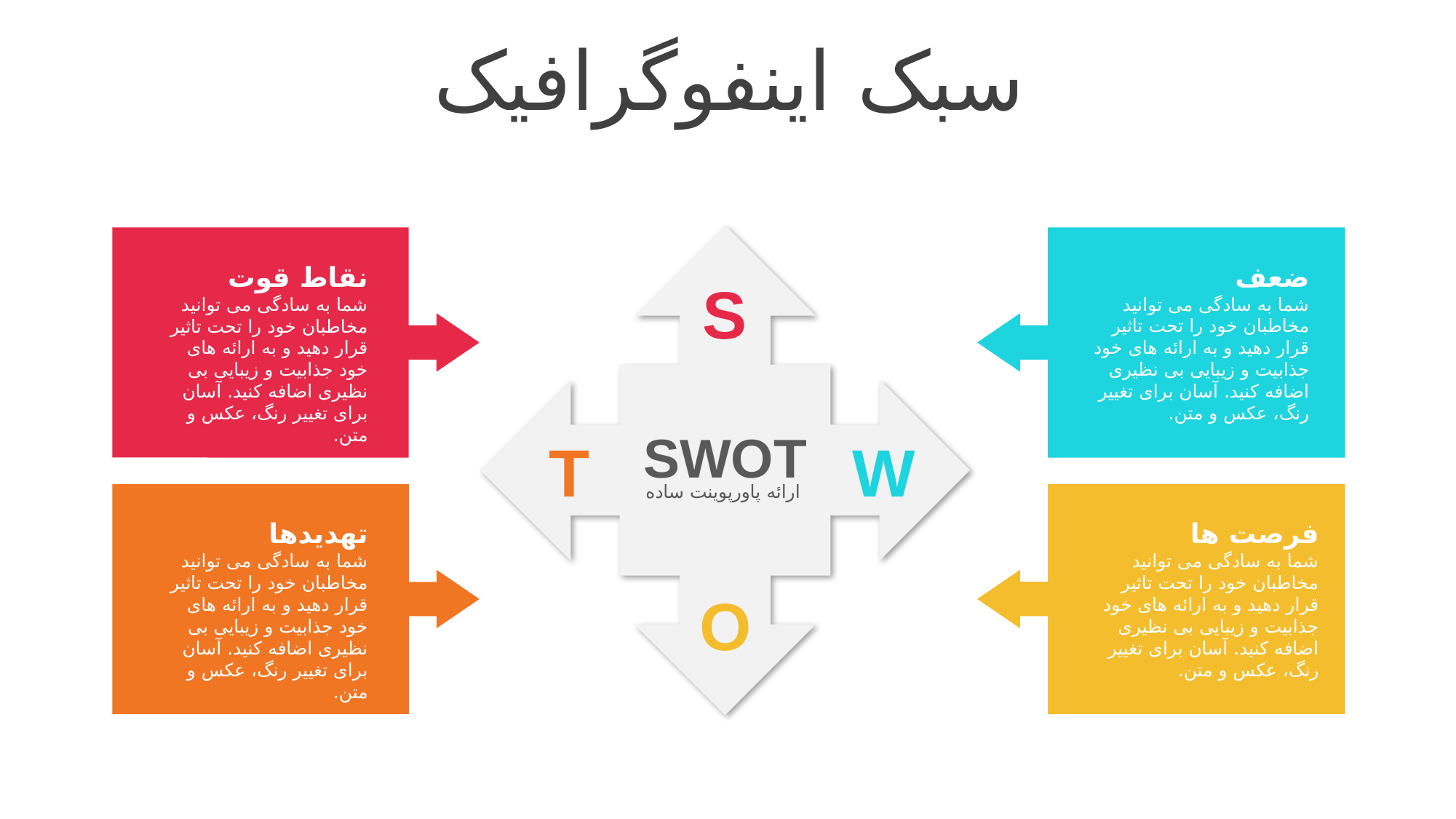

سبک اینفوگرافیک

نقاط قوت
شما به سادگی می توانید مخاطبان خود را تحت تاثیر قرار دهید و به ارائه های خود جذابیت و زیبایی بی نظیری اضافه کنید. آسان برای تغییر رنگ، عکس و متن.
ضعف
شما به سادگی می توانید مخاطبان خود را تحت تاثیر قرار دهید و به ارائه های خود جذابیت و زیبایی بی نظیری اضافه کنید. آسان برای تغییر رنگ، عکس و متن.
S
SWOT
W
T
ارائه پاورپوینت ساده

تهدیدها
شما به سادگی می توانید مخاطبان خود را تحت تاثیر قرار دهید و به ارائه های خود جذابیت و زیبایی بی نظیری اضافه کنید. آسان برای تغییر رنگ، عکس و متن.
فرصت ها
شما به سادگی می توانید مخاطبان خود را تحت تاثیر قرار دهید و به ارائه های خود جذابیت و زیبایی بی نظیری اضافه کنید. آسان برای تغییر رنگ، عکس و متن.
O